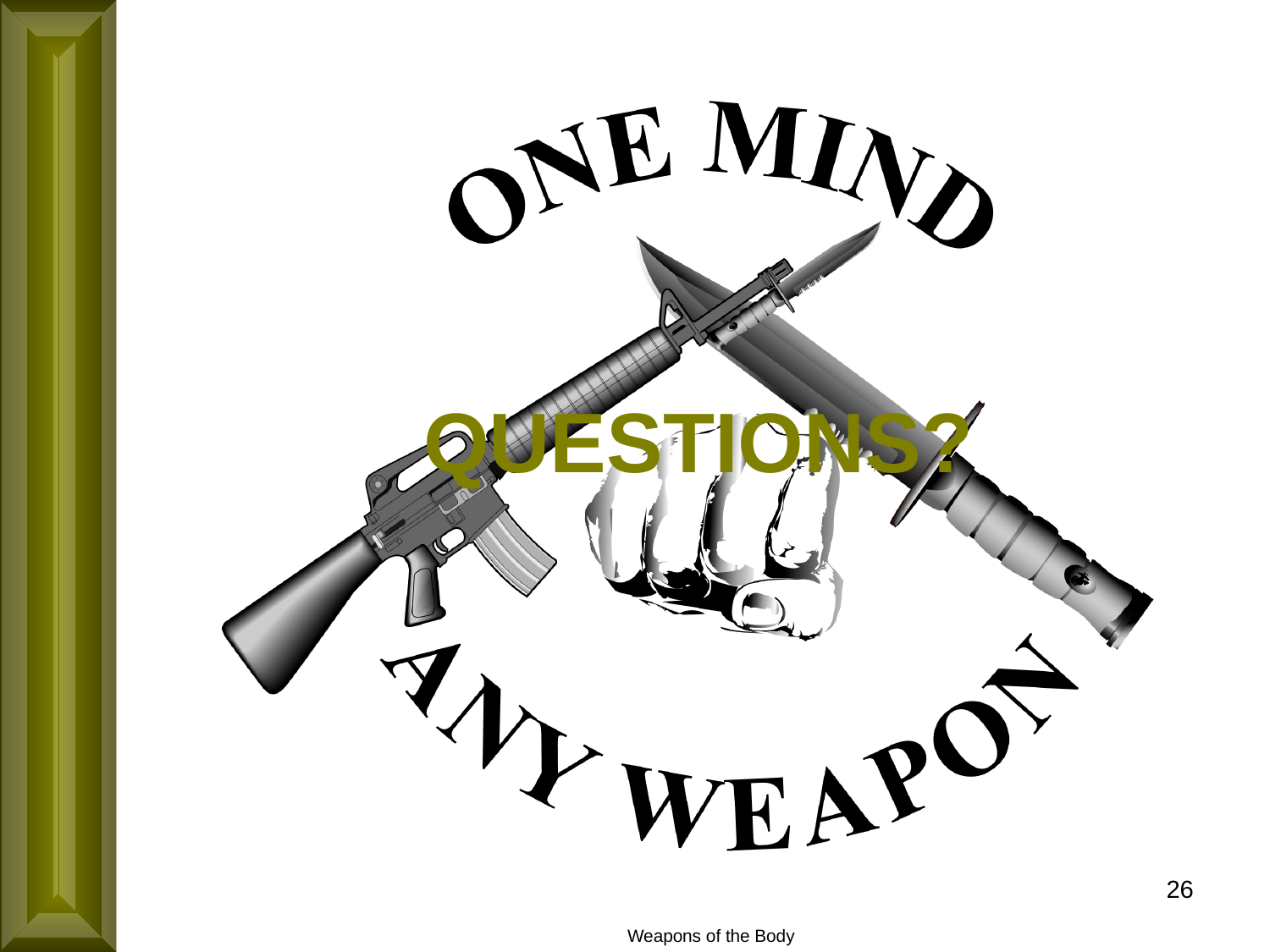

# QUESTIONS?
26
Weapons of the Body